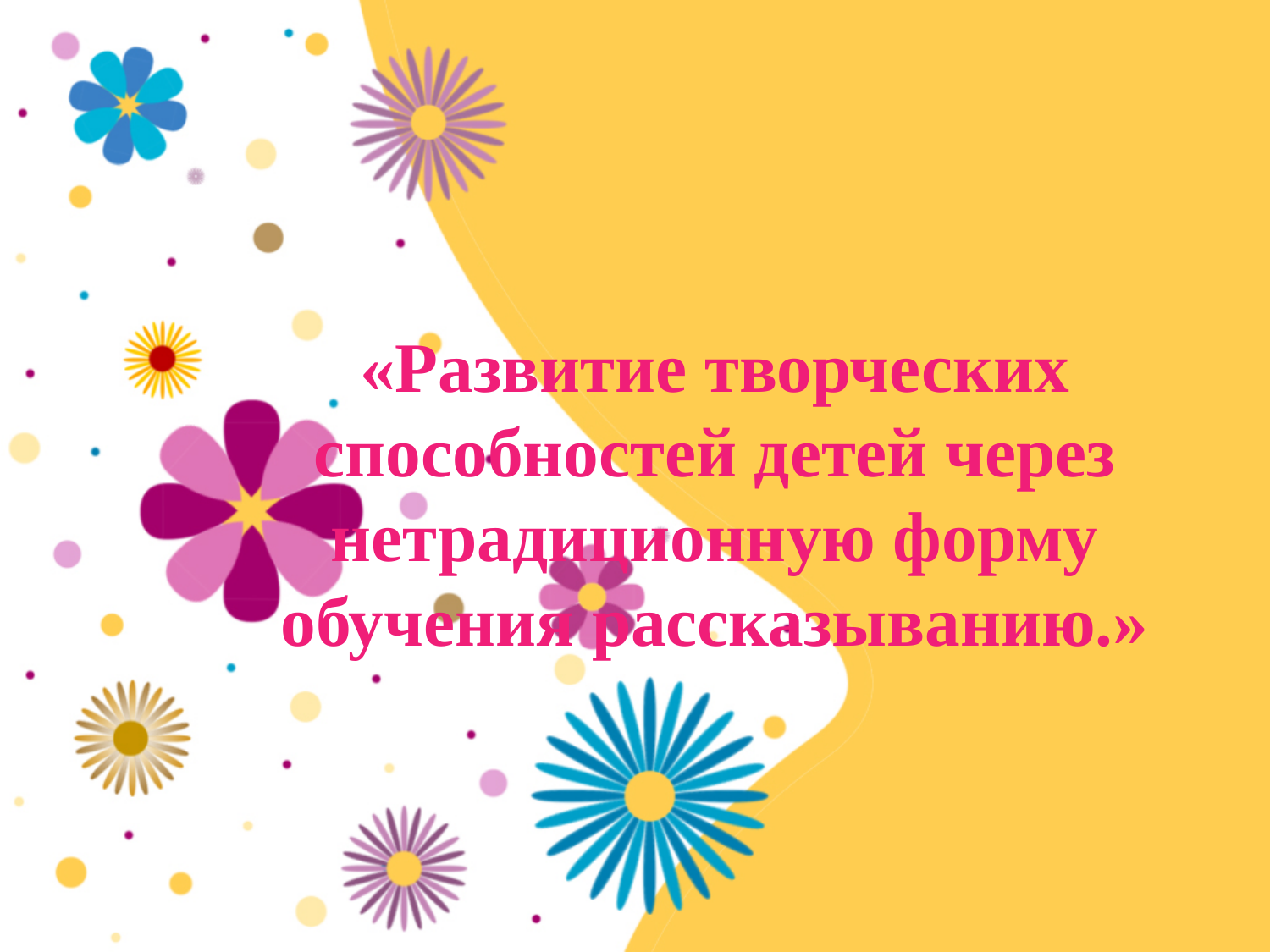

# «Развитие творческих способностей детей через нетрадиционную форму обучения рассказыванию.»